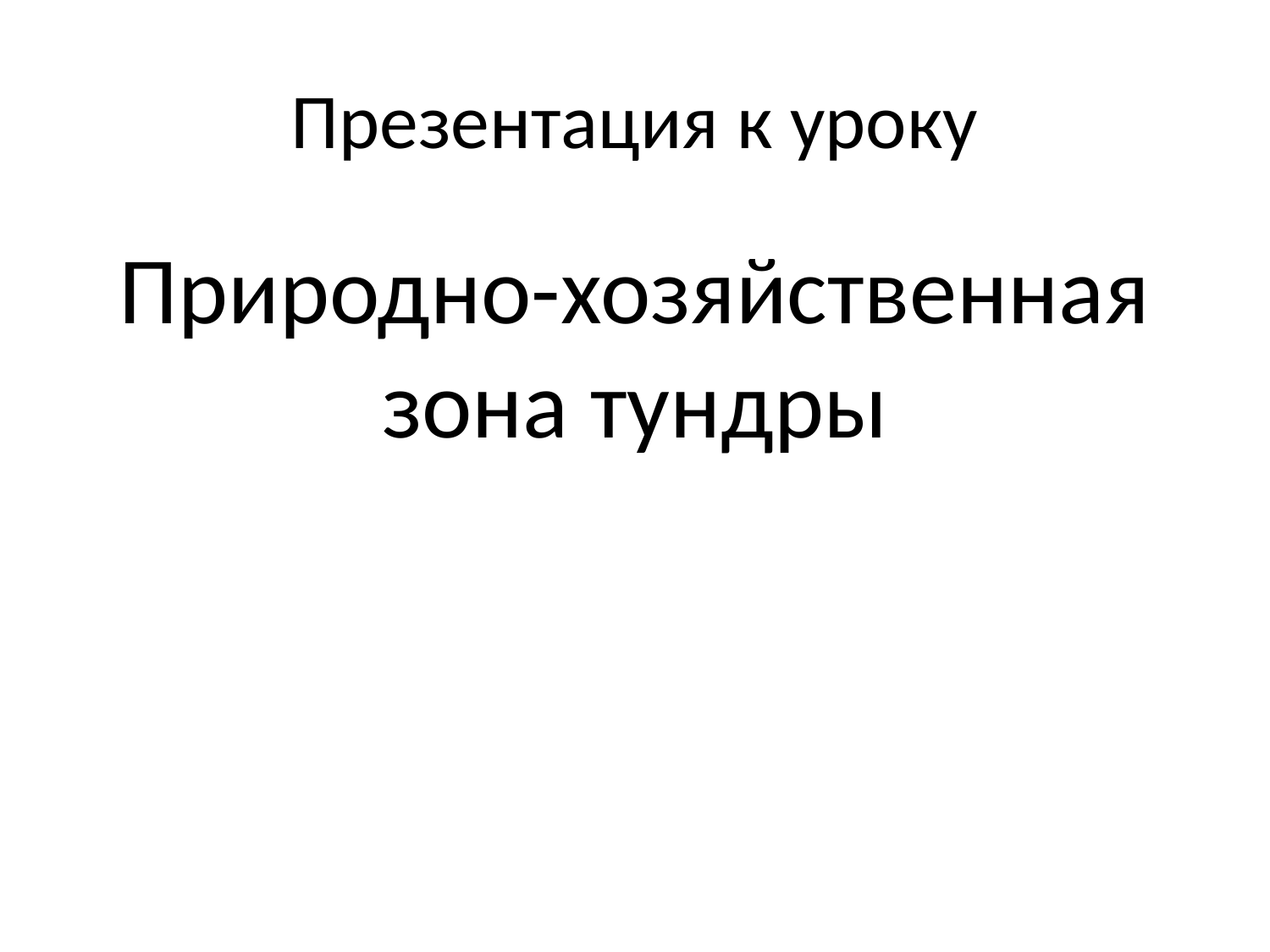

# Презентация к уроку
Природно-хозяйственная зона тундры